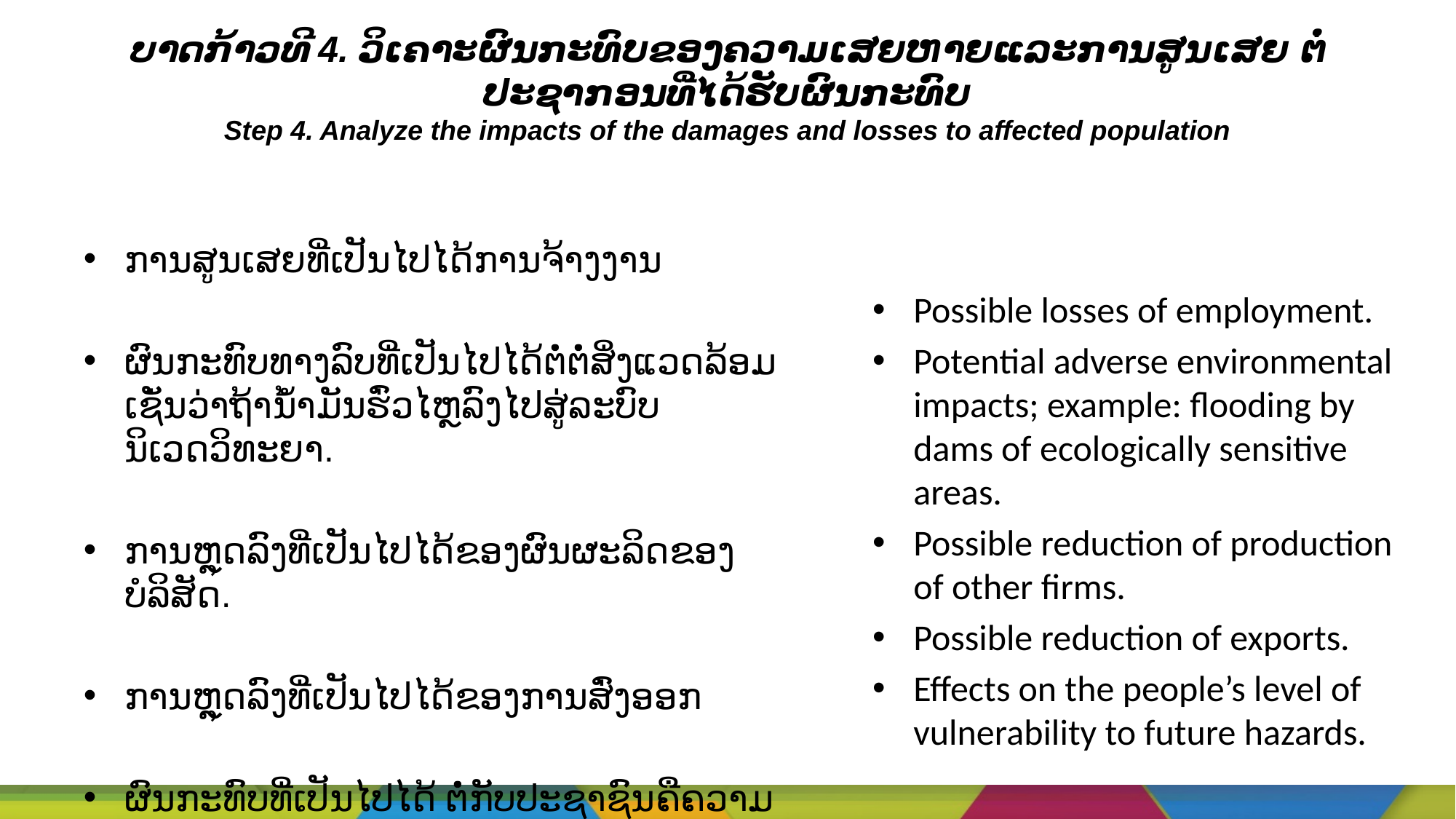

# ບາດກ້າວທີ 4. ວິເຄາະຜົນກະທົບຂອງຄວາມເສຍຫາຍແລະການສູນເສຍ ຕໍ່ປະຊາກອນທີ່​ໄດ້ຮັບຜົນກະທົບ Step 4. Analyze the impacts of the damages and losses to affected population
ການສູນເສຍທີ່ເປັນໄປໄດ້ການຈ້າງງານ

ຜົນກະທົບທາງລົບທີ່ເປັນໄປໄດ້ຕໍ່ຕໍ່ສິ່ງແວດລ້ອມ ເຊັ່ນວ່າຖ້ານ້ຳມັນຮົ່ວໄຫຼລົງໄປສູ່ລະບົບນິເວດວິທະຍາ.

ການຫຼຸດລົງທີ່ເປັນໄປໄດ້ຂອງຜົນຜະລິດຂອງບໍລິສັດ.

ການຫຼຸດລົງທີ່ເປັນໄປໄດ້ຂອງການສົ່ງອອກ

ຜົນກະທົບທີ່ເປັນໄປໄດ້ ຕໍ່ກັບປະຊາຊົນຄືຄວາມຕ້ານທານຕໍ່າຕໍ່ໄພອັນຕະລາຍຕ່າງໆ.

Possible losses of employment.
Potential adverse environmental impacts; example: flooding by dams of ecologically sensitive areas.
Possible reduction of production of other firms.
Possible reduction of exports.
Effects on the people’s level of vulnerability to future hazards.